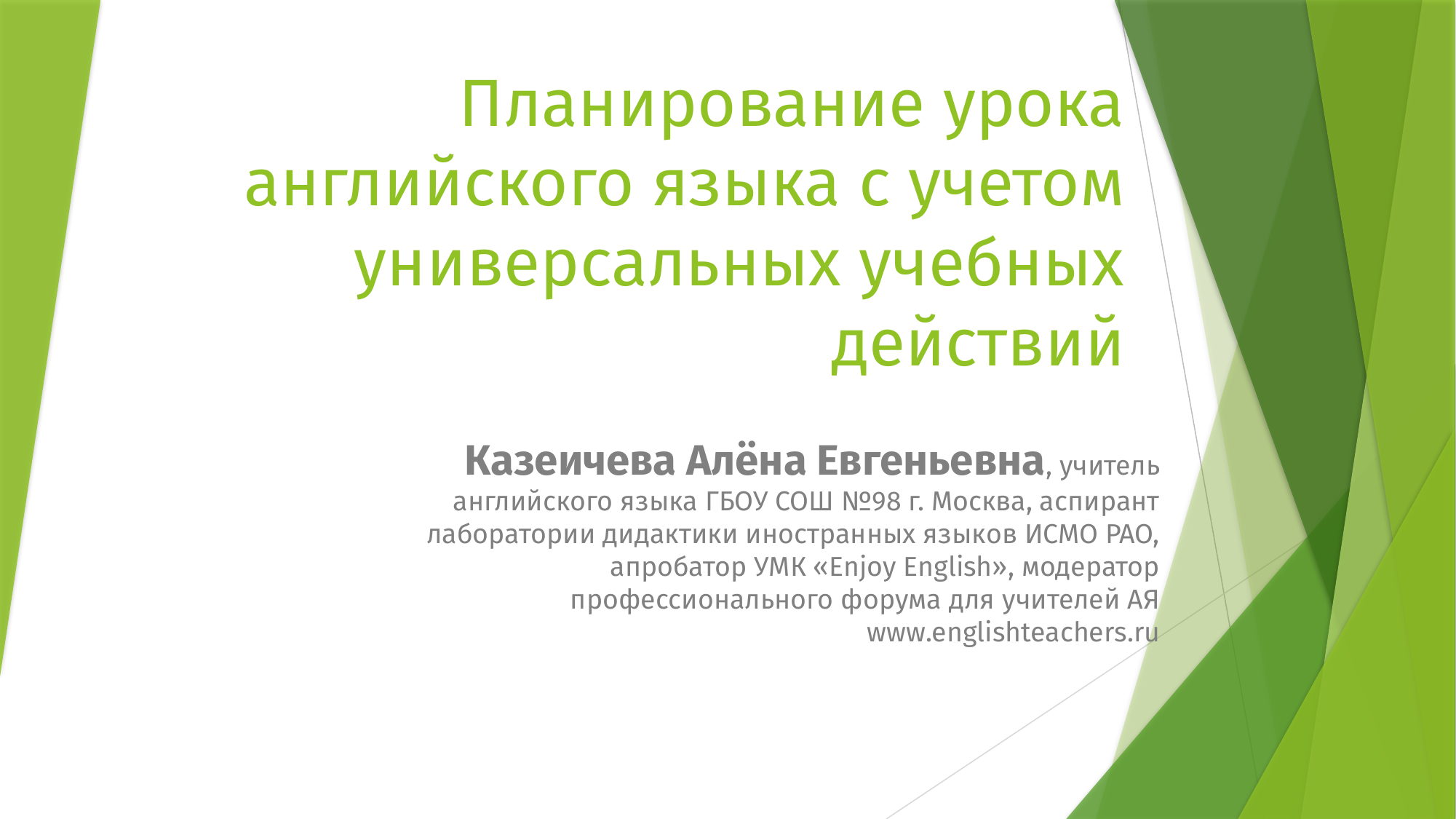

# Планирование урока английского языка с учетом универсальных учебных действий
Казеичева Алёна Евгеньевна, учитель английского языка ГБОУ СОШ №98 г. Москва, аспирант лаборатории дидактики иностранных языков ИСМО РАО, апробатор УМК «Enjoy English», модератор профессионального форума для учителей АЯ www.englishteachers.ru